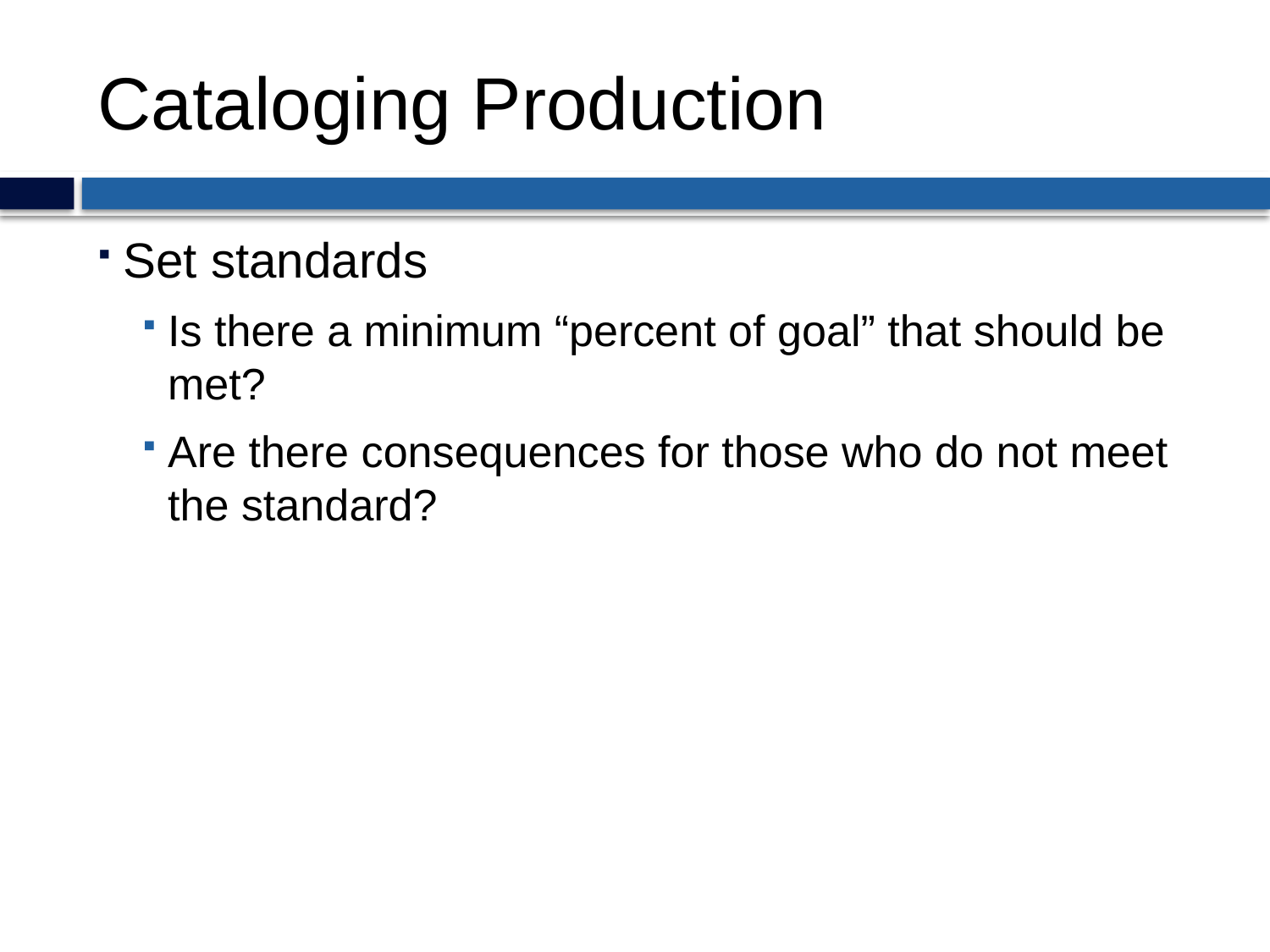

# Cataloging Production
Set standards
Is there a minimum “percent of goal” that should be met?
Are there consequences for those who do not meet the standard?